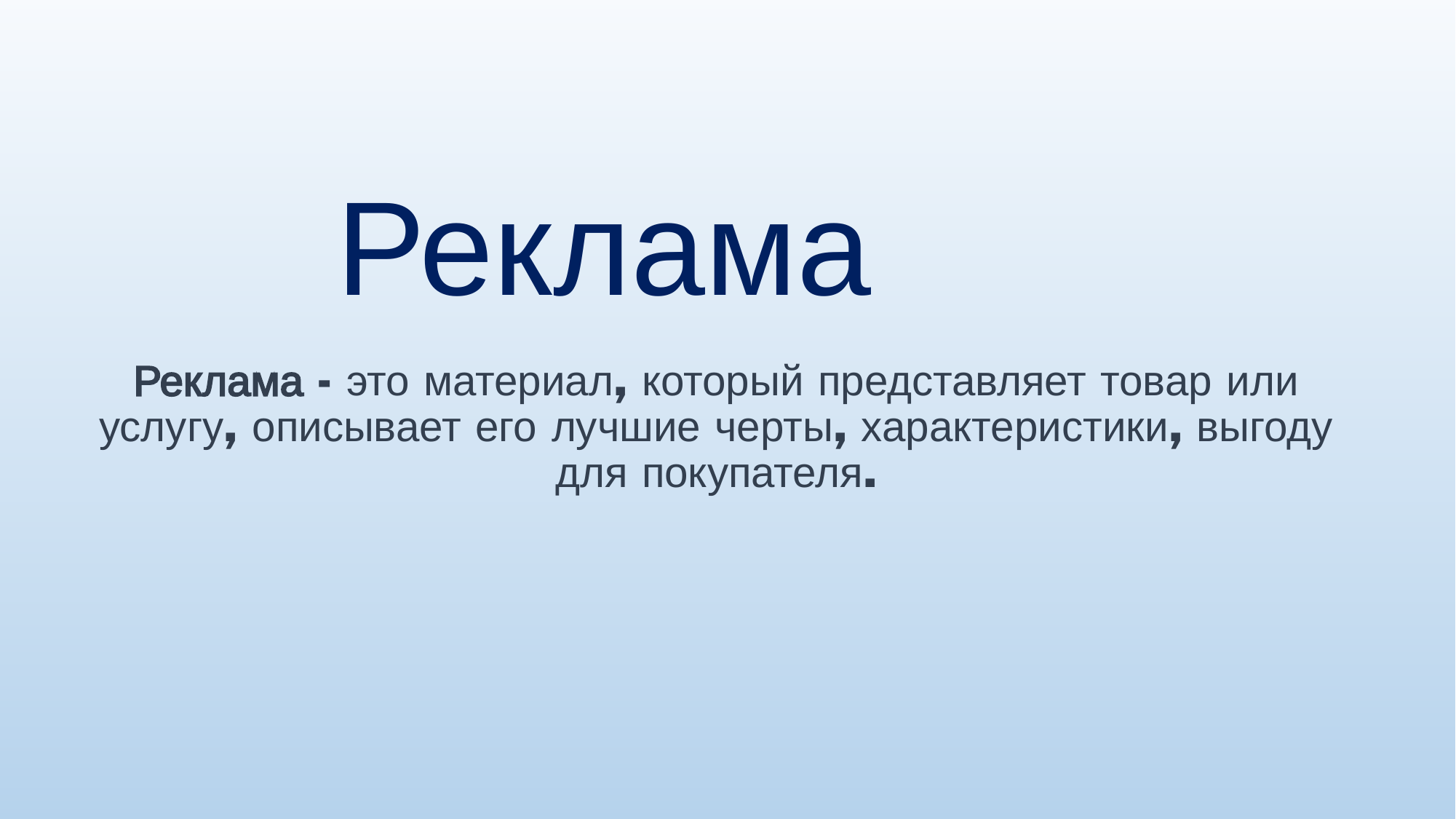

# Реклама
Реклама - это материал, который представляет товар или услугу, описывает его лучшие черты, характеристики, выгоду для покупателя.